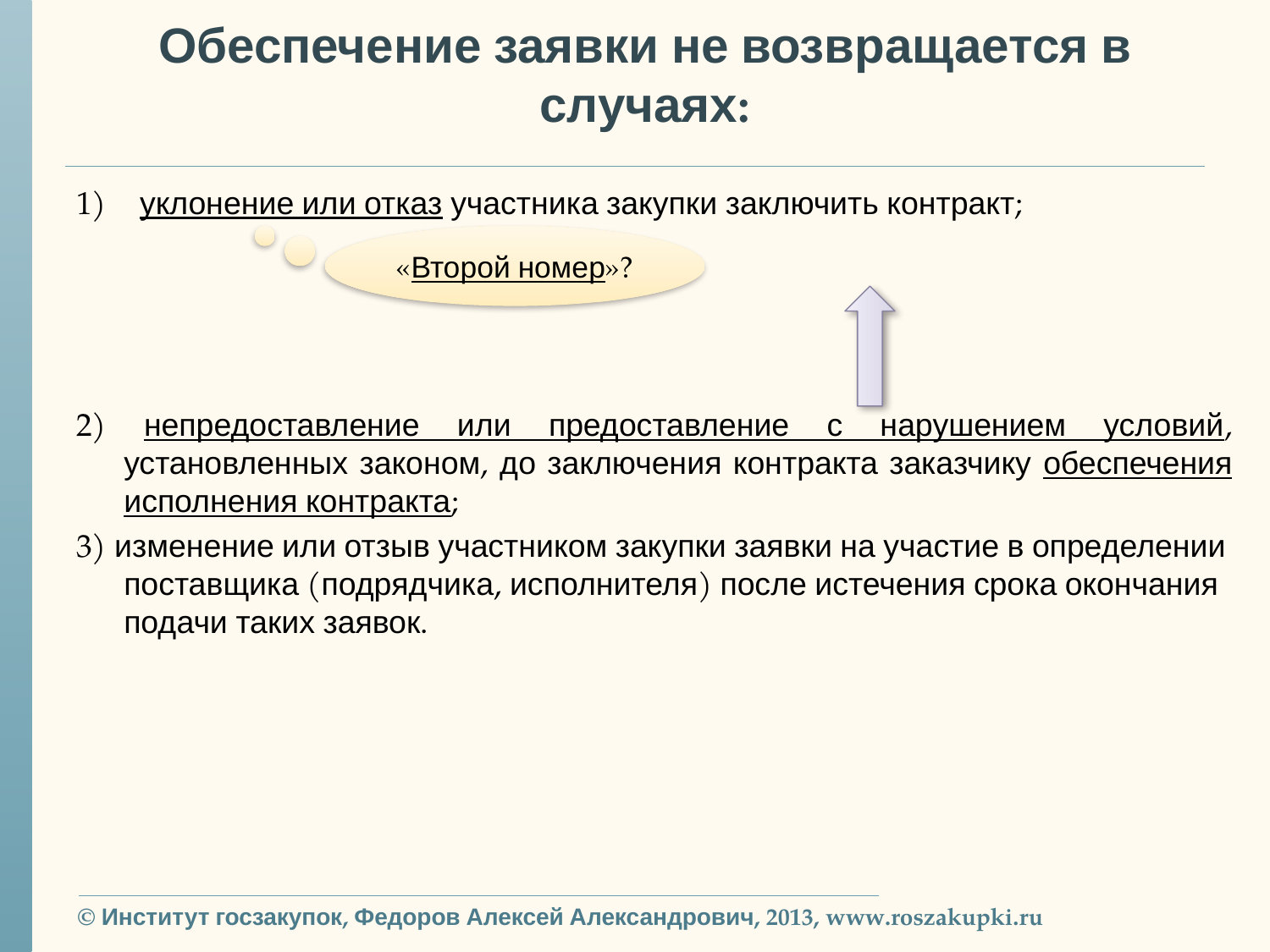

# Обеспечение заявки не возвращается в случаях:
уклонение или отказ участника закупки заключить контракт;

2) непредоставление или предоставление с нарушением условий, установленных законом, до заключения контракта заказчику обеспечения исполнения контракта;
3) изменение или отзыв участником закупки заявки на участие в определении поставщика (подрядчика, исполнителя) после истечения срока окончания подачи таких заявок.

«Второй номер»?